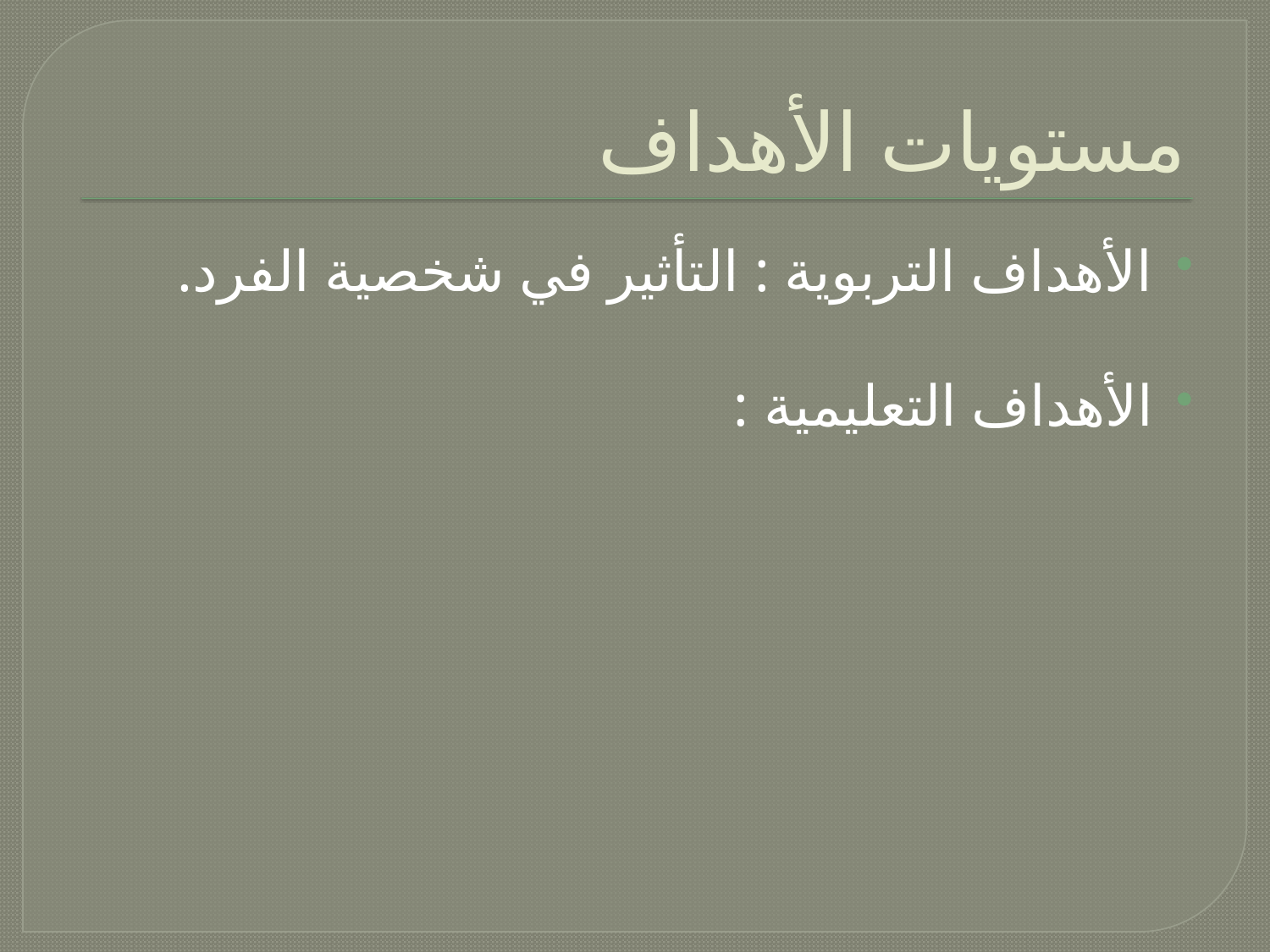

# مستويات الأهداف
الأهداف التربوية : التأثير في شخصية الفرد.

الأهداف التعليمية :